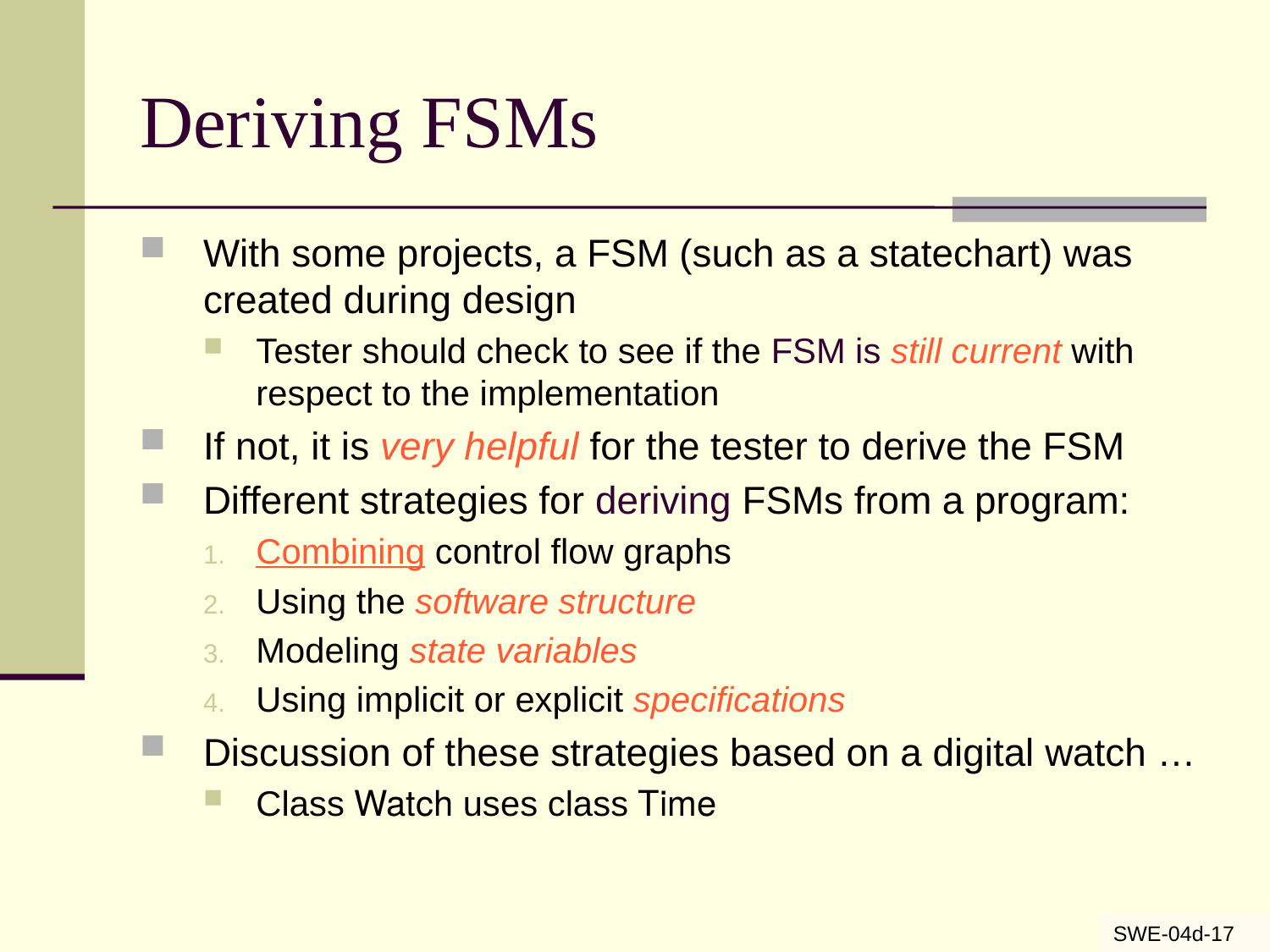

# Deriving FSMs
With some projects, a FSM (such as a statechart) was created during design
Tester should check to see if the FSM is still current with respect to the implementation
If not, it is very helpful for the tester to derive the FSM
Different strategies for deriving FSMs from a program:
Combining control flow graphs
Using the software structure
Modeling state variables
Using implicit or explicit specifications
Discussion of these strategies based on a digital watch …
Class Watch uses class Time